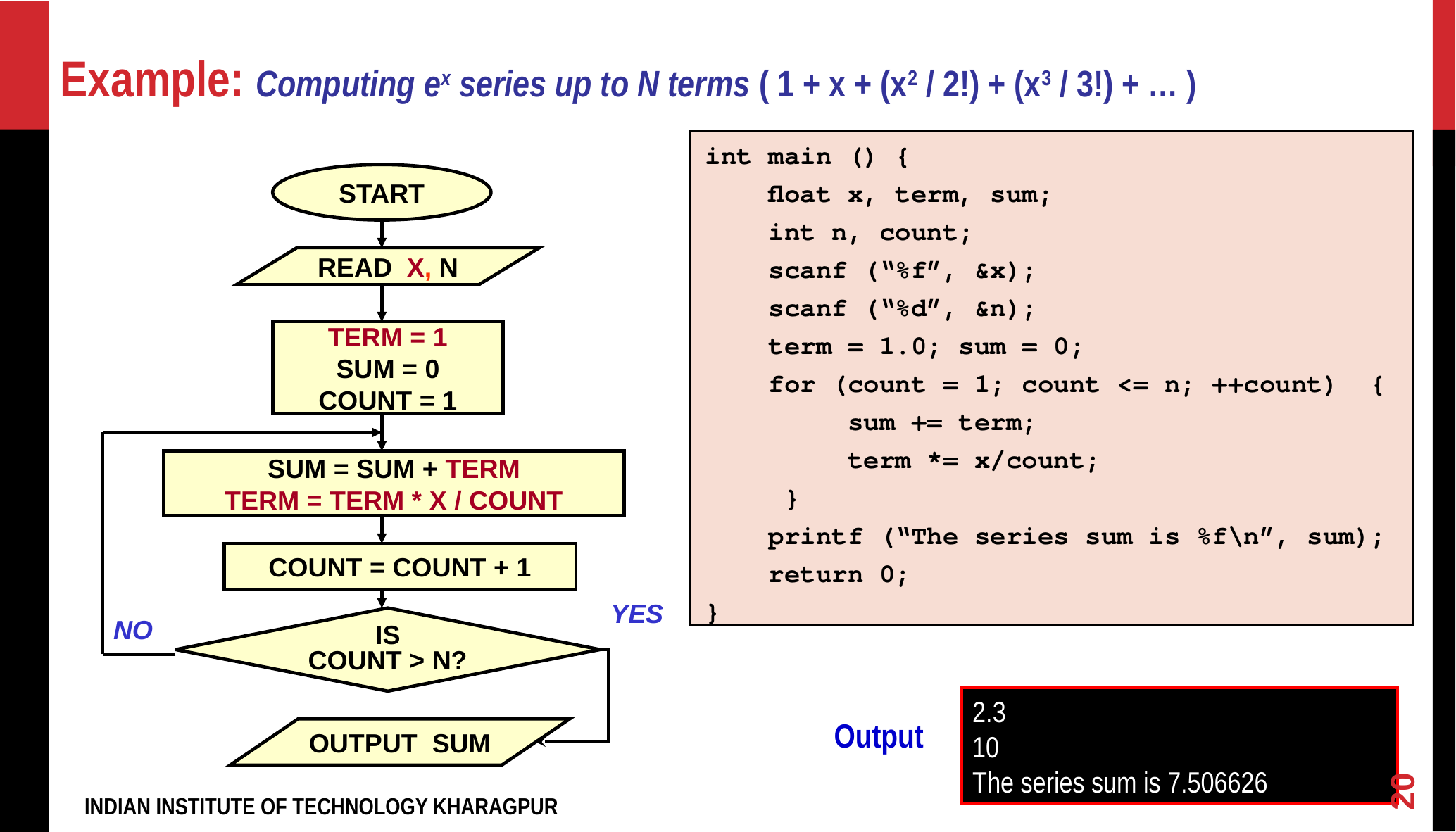

# Example: Computing ex series up to N terms ( 1 + x + (x2 / 2!) + (x3 / 3!) + … )
 int main () {
     float x, term, sum;
     int n, count;
     scanf (“%f”, &x);
     scanf (“%d”, &n);
     term = 1.0; sum = 0;
     for (count = 1; count <= n; ++count)  {
          sum += term;
          term *= x/count;
      }
     printf (“The series sum is %f\n”, sum);
     return 0;
 }
START
READ  X, N
TERM = 1
SUM = 0
COUNT = 1
SUM = SUM + TERM
TERM = TERM * X / COUNT
COUNT = COUNT + 1
YES
NO
IS
COUNT > N?
OUTPUT  SUM
2.3
10
The series sum is 7.506626
Output
20
INDIAN INSTITUTE OF TECHNOLOGY KHARAGPUR